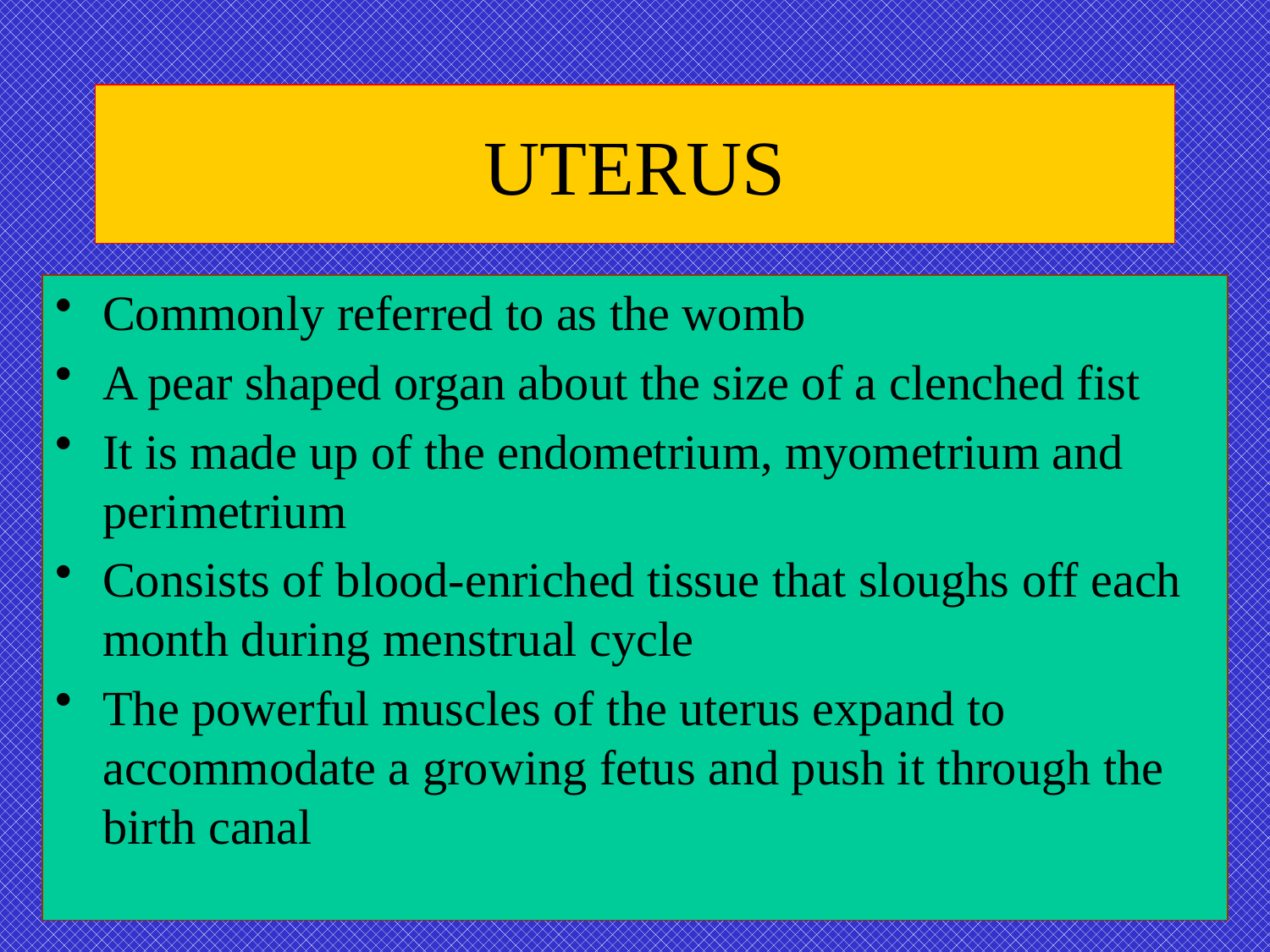

# UTERUS
Commonly referred to as the womb
A pear shaped organ about the size of a clenched fist
It is made up of the endometrium, myometrium and perimetrium
Consists of blood-enriched tissue that sloughs off each month during menstrual cycle
The powerful muscles of the uterus expand to accommodate a growing fetus and push it through the birth canal